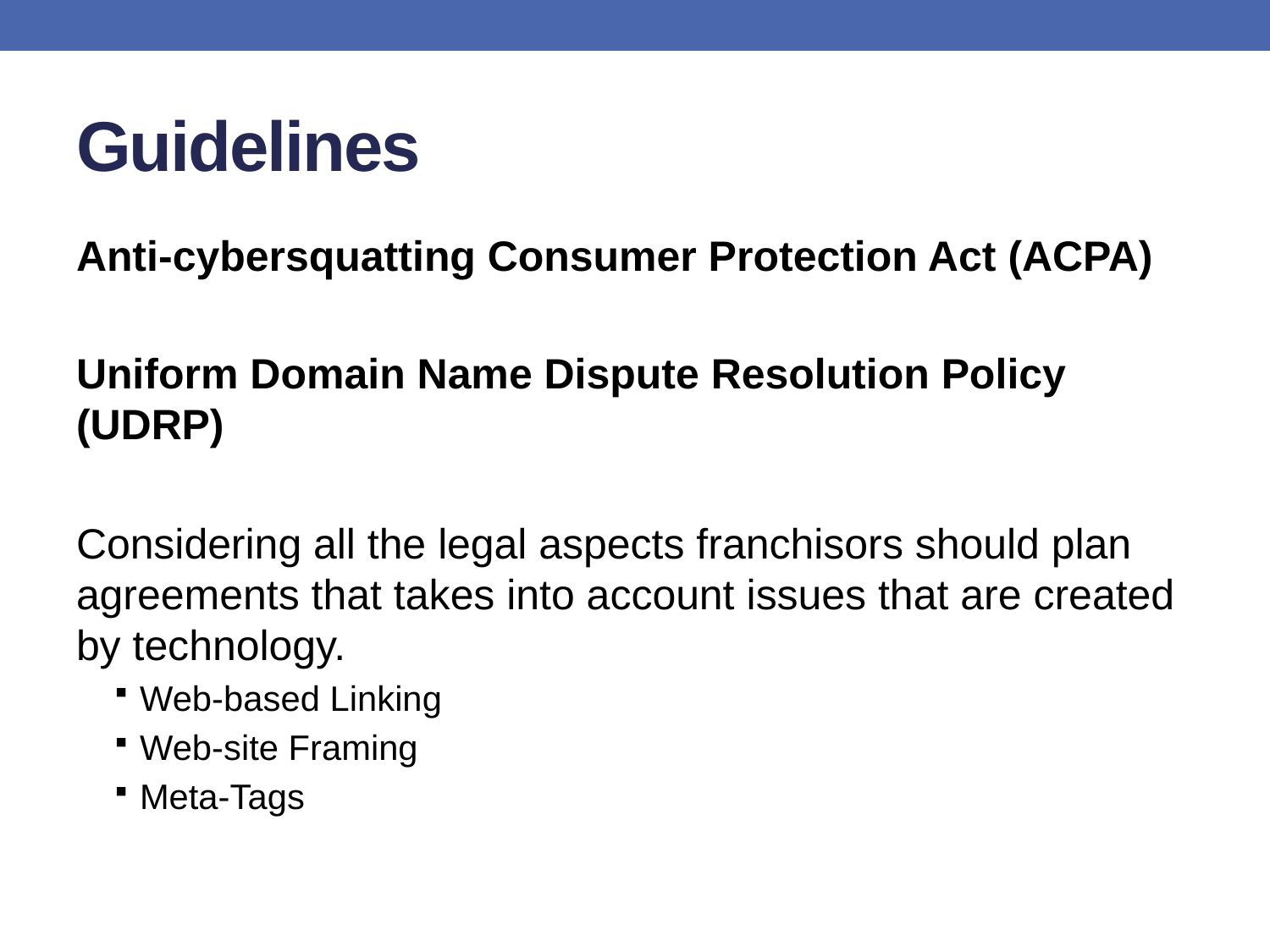

# Guidelines
Anti-cybersquatting Consumer Protection Act (ACPA)

Uniform Domain Name Dispute Resolution Policy (UDRP)

Considering all the legal aspects franchisors should plan agreements that takes into account issues that are created by technology.
Web-based Linking
Web-site Framing
Meta-Tags